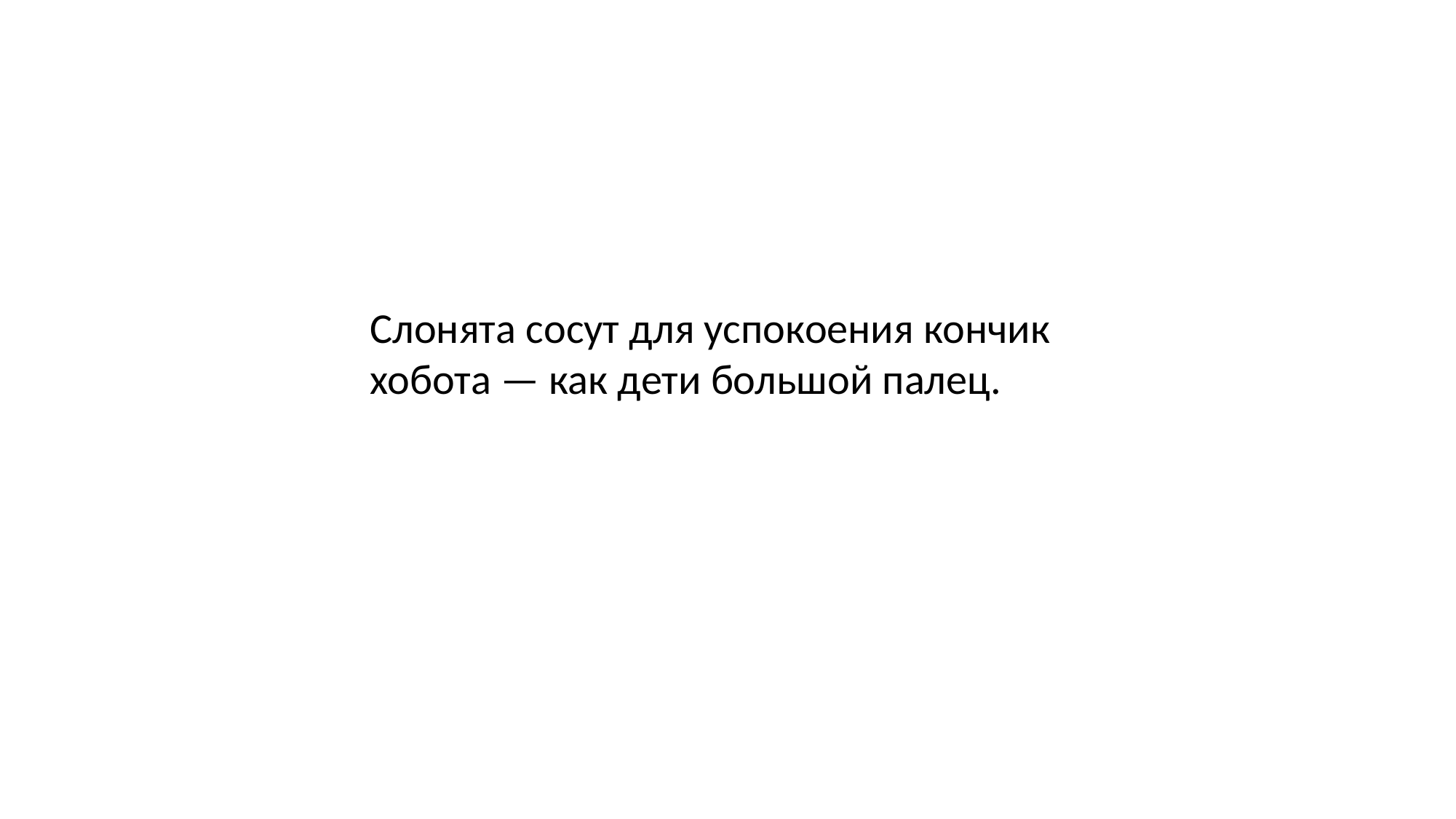

Слонята сосут для успокоения кончик хобота — как дети большой палец.